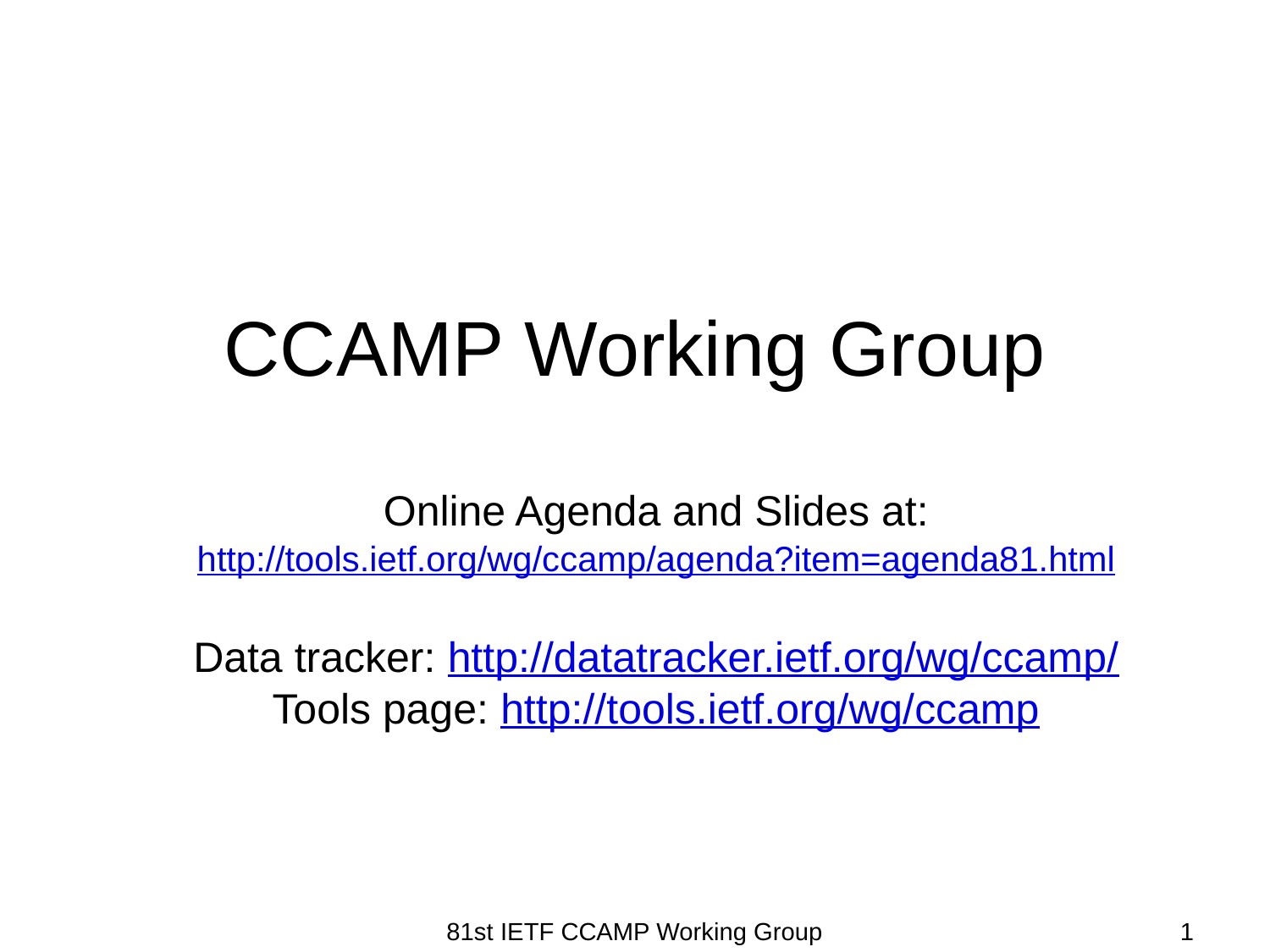

# CCAMP Working Group
Online Agenda and Slides at:
http://tools.ietf.org/wg/ccamp/agenda?item=agenda81.html

Data tracker: http://datatracker.ietf.org/wg/ccamp/
Tools page: http://tools.ietf.org/wg/ccamp
81st IETF CCAMP Working Group
1